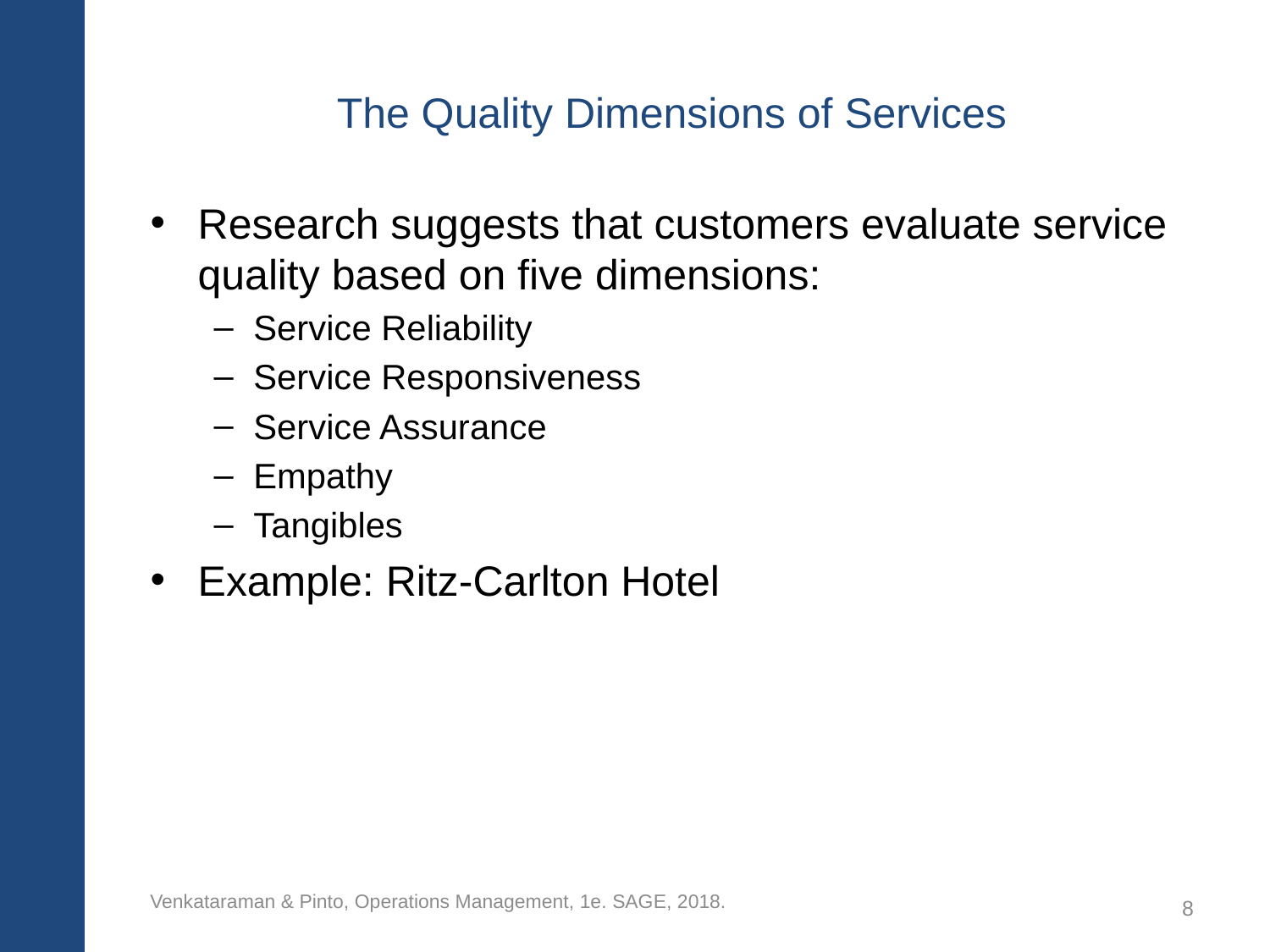

# The Quality Dimensions of Services
Research suggests that customers evaluate service quality based on five dimensions:
Service Reliability
Service Responsiveness
Service Assurance
Empathy
Tangibles
Example: Ritz-Carlton Hotel
Venkataraman & Pinto, Operations Management, 1e. SAGE, 2018.
8